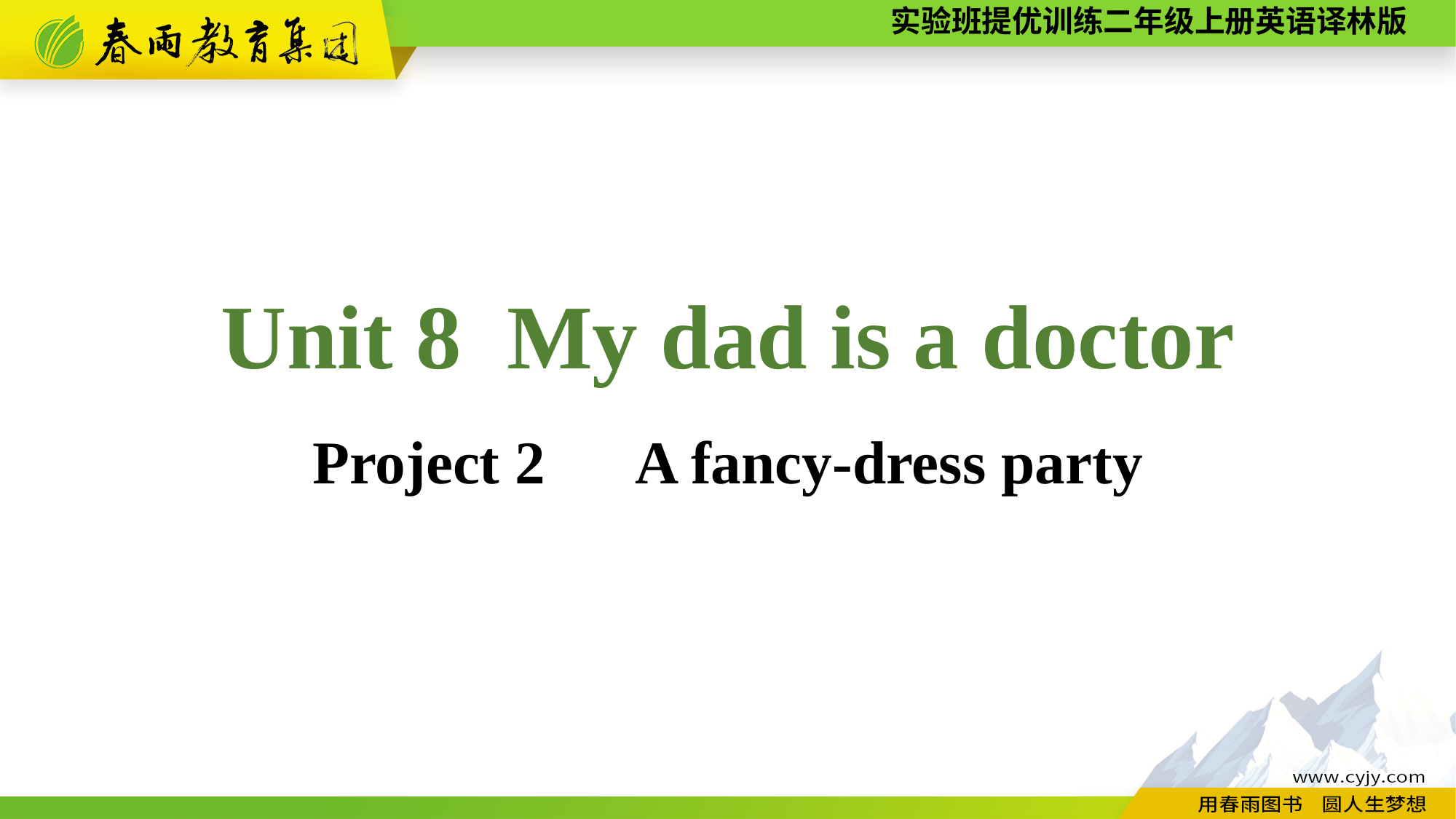

Unit 8  My dad is a doctor
Project 2　A fancy-dress party